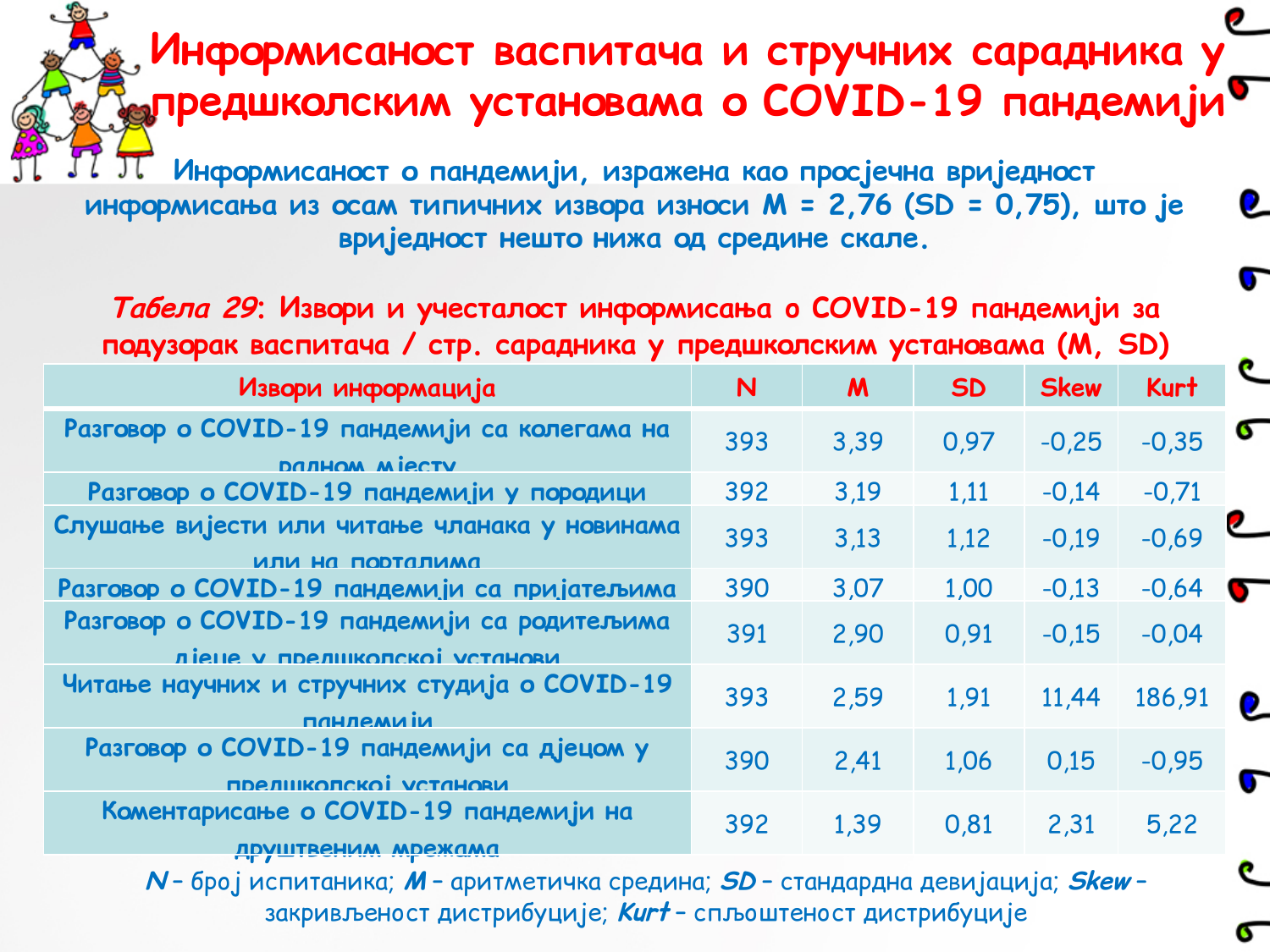

# Информисаност васпитача и стручних сарадника у предшколским установама о COVID-19 пандемији
Информисаност о пандемији, изражена као просјечна вриједност информисања из осам типичних извора износи М = 2,76 (SD = 0,75), што је вриједност нешто нижа од средине скале.

Табела 29: Извори и учесталост информисања o COVID-19 пандемији за подузорак васпитача / стр. сарадника у предшколским установама (М, SD)
| Извори информација | N | М | SD | Skew | Kurt |
| --- | --- | --- | --- | --- | --- |
| Разговор о COVID-19 пандемији са колегама на радном мјесту | 393 | 3,39 | 0,97 | -0,25 | -0,35 |
| Разговор о COVID-19 пандемији у породици | 392 | 3,19 | 1,11 | -0,14 | -0,71 |
| Слушање вијести или читање чланака у новинама или на порталима | 393 | 3,13 | 1,12 | -0,19 | -0,69 |
| Разговор о COVID-19 пандемији са пријатељима | 390 | 3,07 | 1,00 | -0,13 | -0,64 |
| Разговор о COVID-19 пандемији са родитељима дјеце у предшколској установи | 391 | 2,90 | 0,91 | -0,15 | -0,04 |
| Читање научних и стручних студија о COVID-19 пандемији | 393 | 2,59 | 1,91 | 11,44 | 186,91 |
| Разговор о COVID-19 пандемији са дјецом у предшколској установи | 390 | 2,41 | 1,06 | 0,15 | -0,95 |
| Коментарисање о COVID-19 пандемији на друштвеним мрежама | 392 | 1,39 | 0,81 | 2,31 | 5,22 |
N – број испитаника; M – аритметичка средина; SD – стандардна девијација; Skew – закривљеност дистрибуције; Kurt – спљоштеност дистрибуције